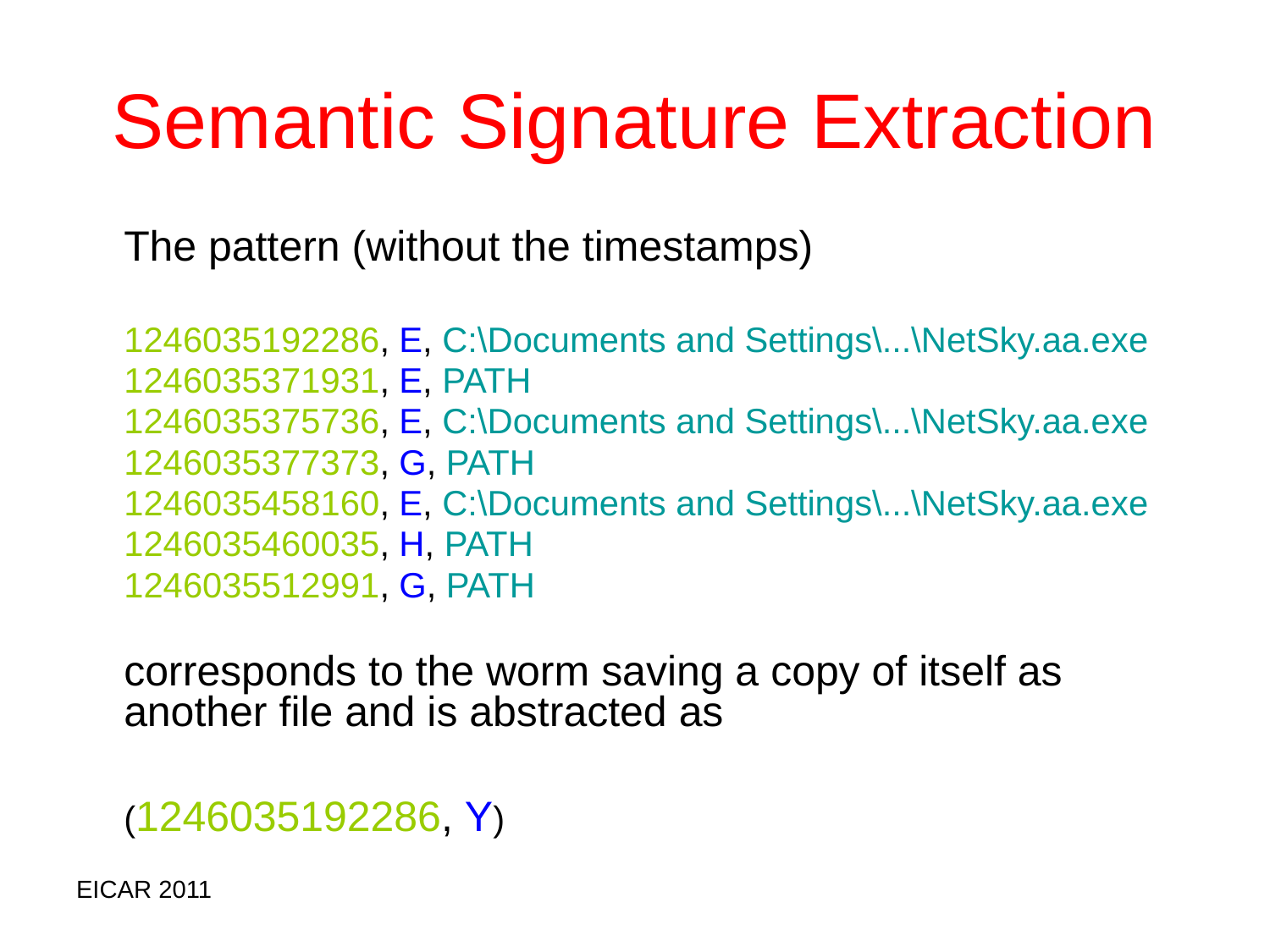

# Semantic Signature Extraction
	The pattern (without the timestamps)

	1246035192286, E, C:\Documents and Settings\...\NetSky.aa.exe
	1246035371931, E, PATH
	1246035375736, E, C:\Documents and Settings\...\NetSky.aa.exe
	1246035377373, G, PATH
	1246035458160, E, C:\Documents and Settings\...\NetSky.aa.exe
	1246035460035, H, PATH
	1246035512991, G, PATH

	corresponds to the worm saving a copy of itself as another file and is abstracted as

	(1246035192286, Y)
EICAR 2011